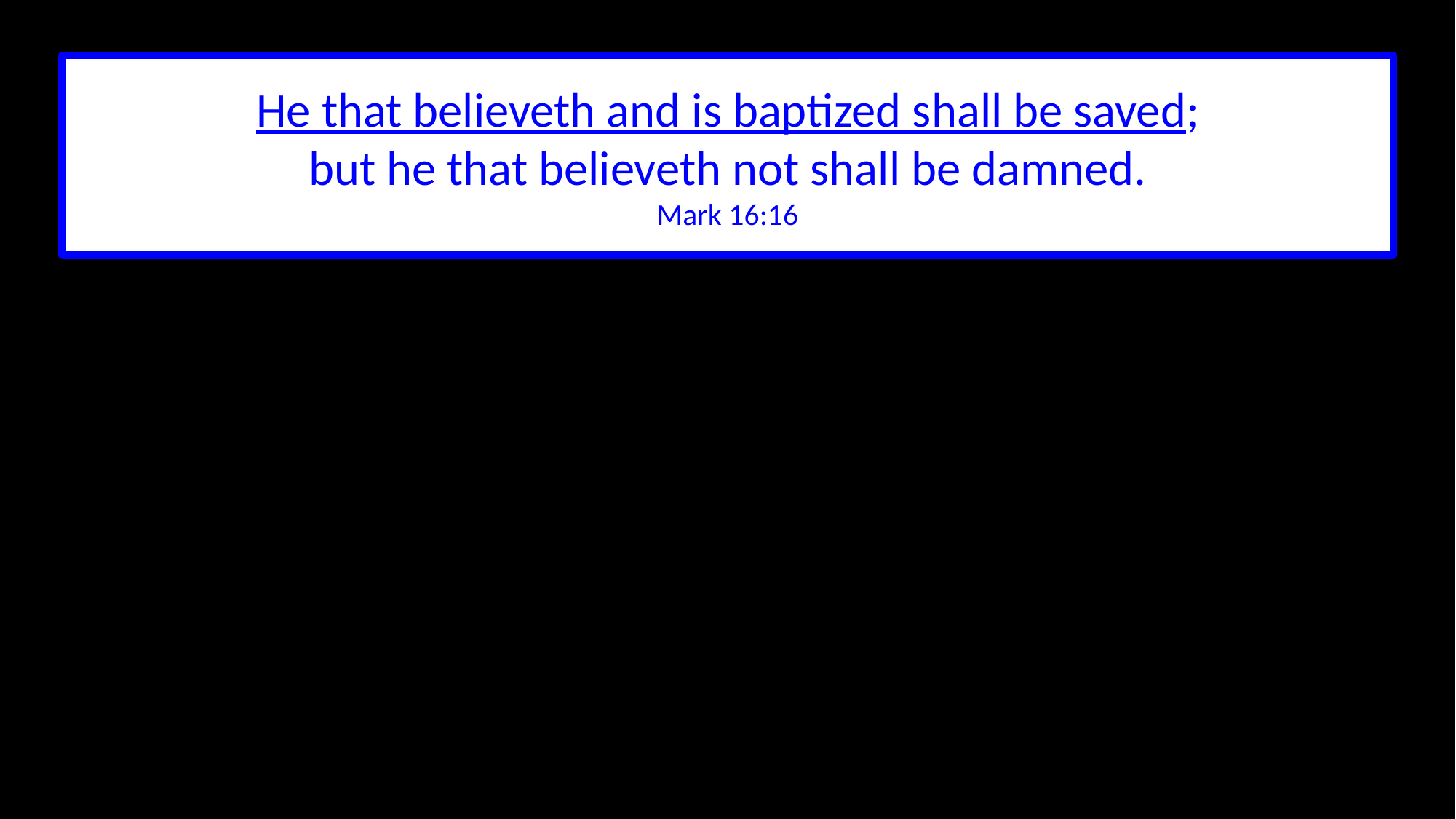

He that believeth and is baptized shall be saved;
but he that believeth not shall be damned.
Mark 16:16